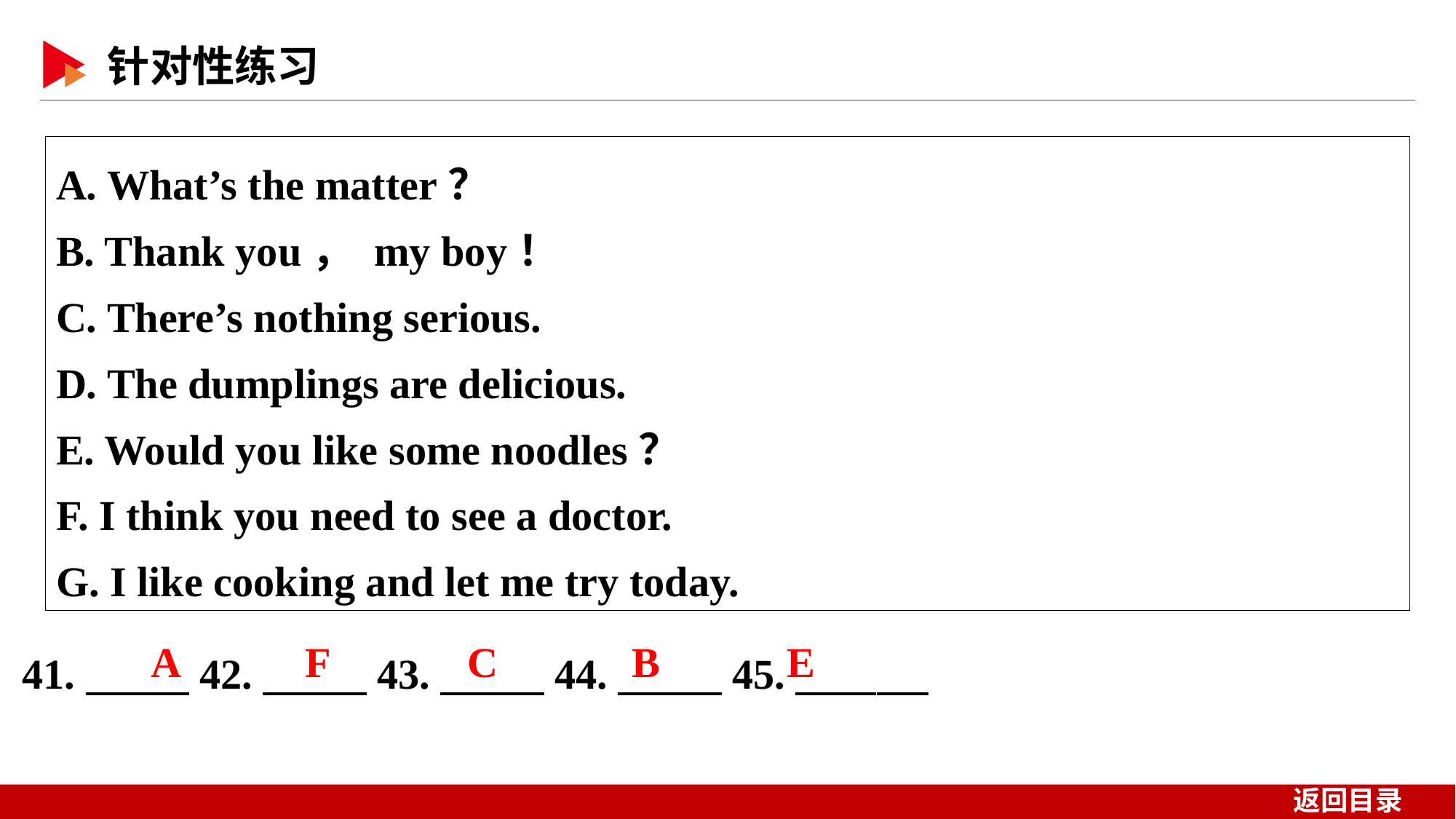

A. What’s the matter？
B. Thank you， my boy！
C. There’s nothing serious.
D. The dumplings are delicious.
E. Would you like some noodles？
F. I think you need to see a doctor.
G. I like cooking and let me try today.
41.　  　42.　  　43.　  　44.　  　45.
A
F
C
B
E